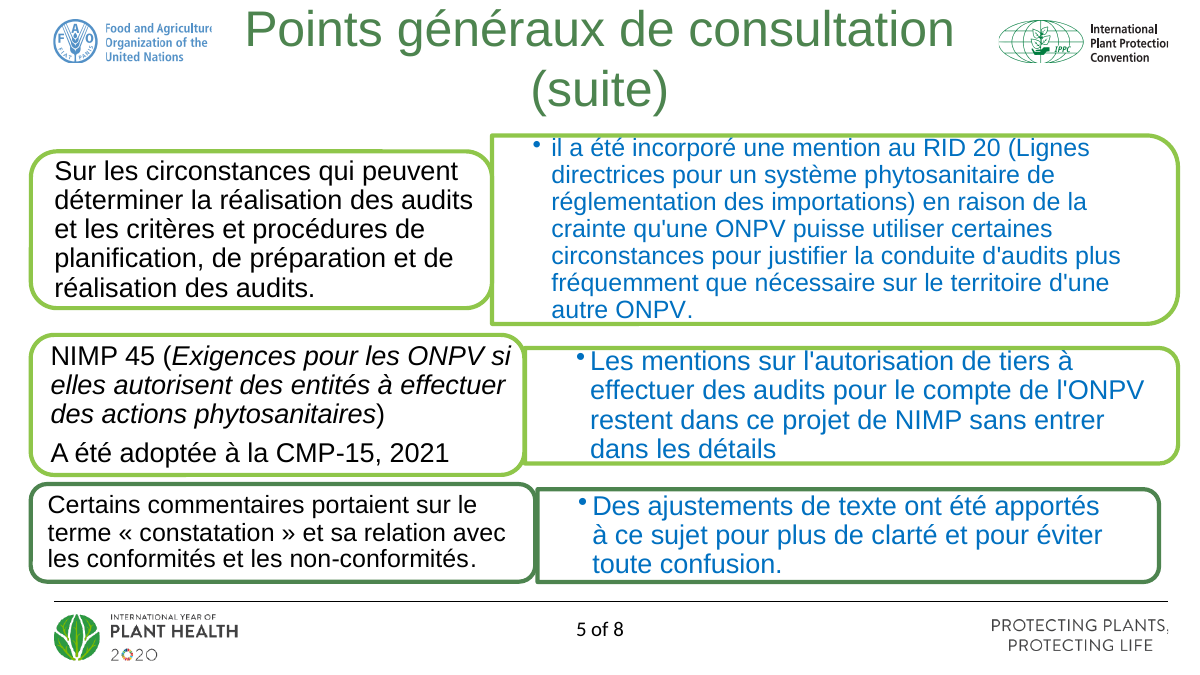

Points généraux de consultation
(suite)
il a été incorporé une mention au RID 20 (Lignes directrices pour un système phytosanitaire de réglementation des importations) en raison de la crainte qu'une ONPV puisse utiliser certaines circonstances pour justifier la conduite d'audits plus fréquemment que nécessaire sur le territoire d'une autre ONPV.
Sur les circonstances qui peuvent déterminer la réalisation des audits et les critères et procédures de planification, de préparation et de réalisation des audits.
Les mentions sur l'autorisation de tiers à effectuer des audits pour le compte de l'ONPV restent dans ce projet de NIMP sans entrer dans les détails
NIMP 45 (Exigences pour les ONPV si elles autorisent des entités à effectuer des actions phytosanitaires)
A été adoptée à la CMP-15, 2021
Des ajustements de texte ont été apportés à ce sujet pour plus de clarté et pour éviter toute confusion.
Certains commentaires portaient sur le terme « constatation » et sa relation avec les conformités et les non-conformités.
5 of 8